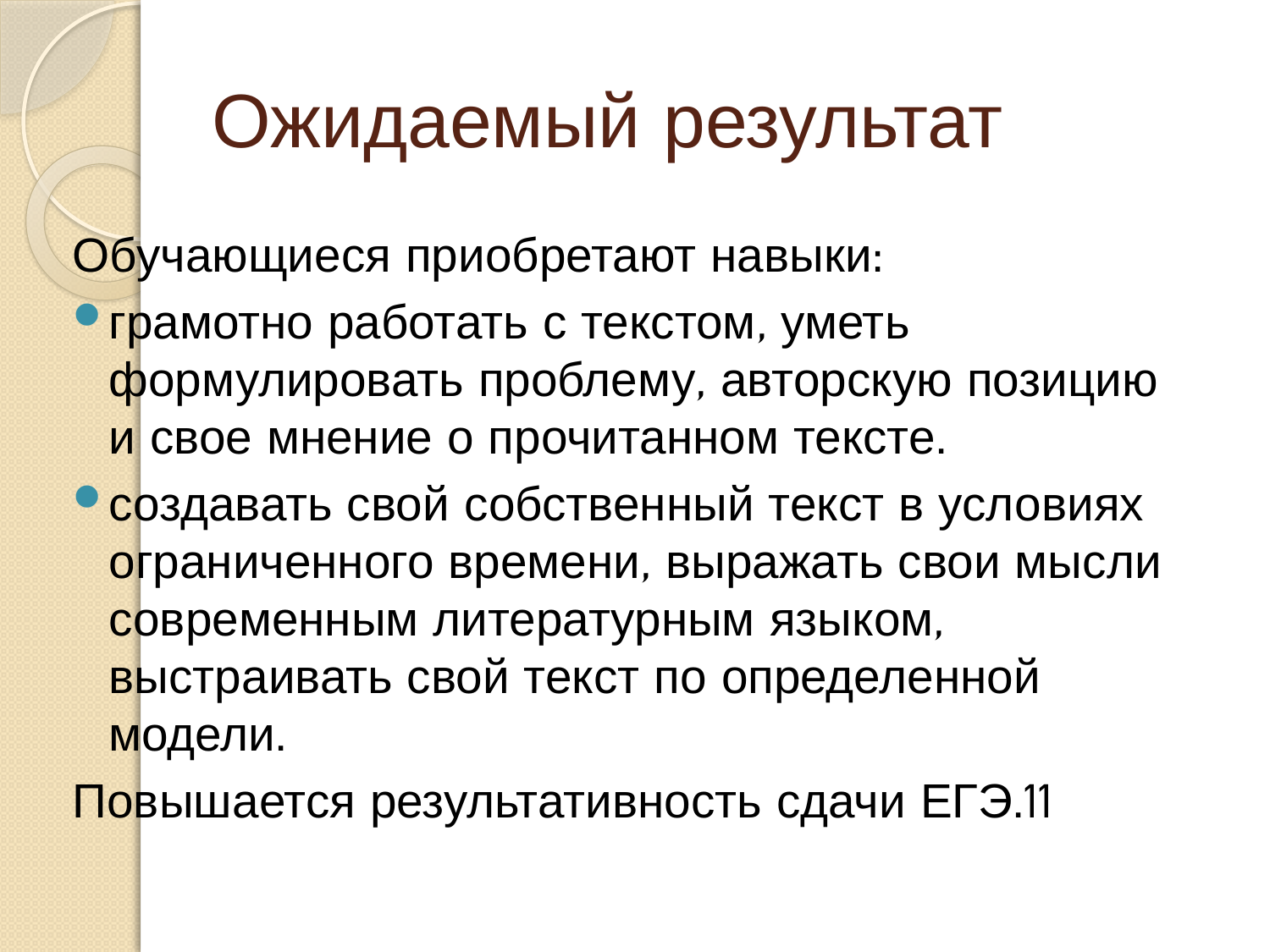

# Ожидаемый результат
Обучающиеся приобретают навыки:
грамотно работать с текстом, уметь формулировать проблему, авторскую позицию и свое мнение о прочитанном тексте.
создавать свой собственный текст в условиях ограниченного времени, выражать свои мысли современным литературным языком, выстраивать свой текст по определенной модели.
Повышается результативность сдачи ЕГЭ.11